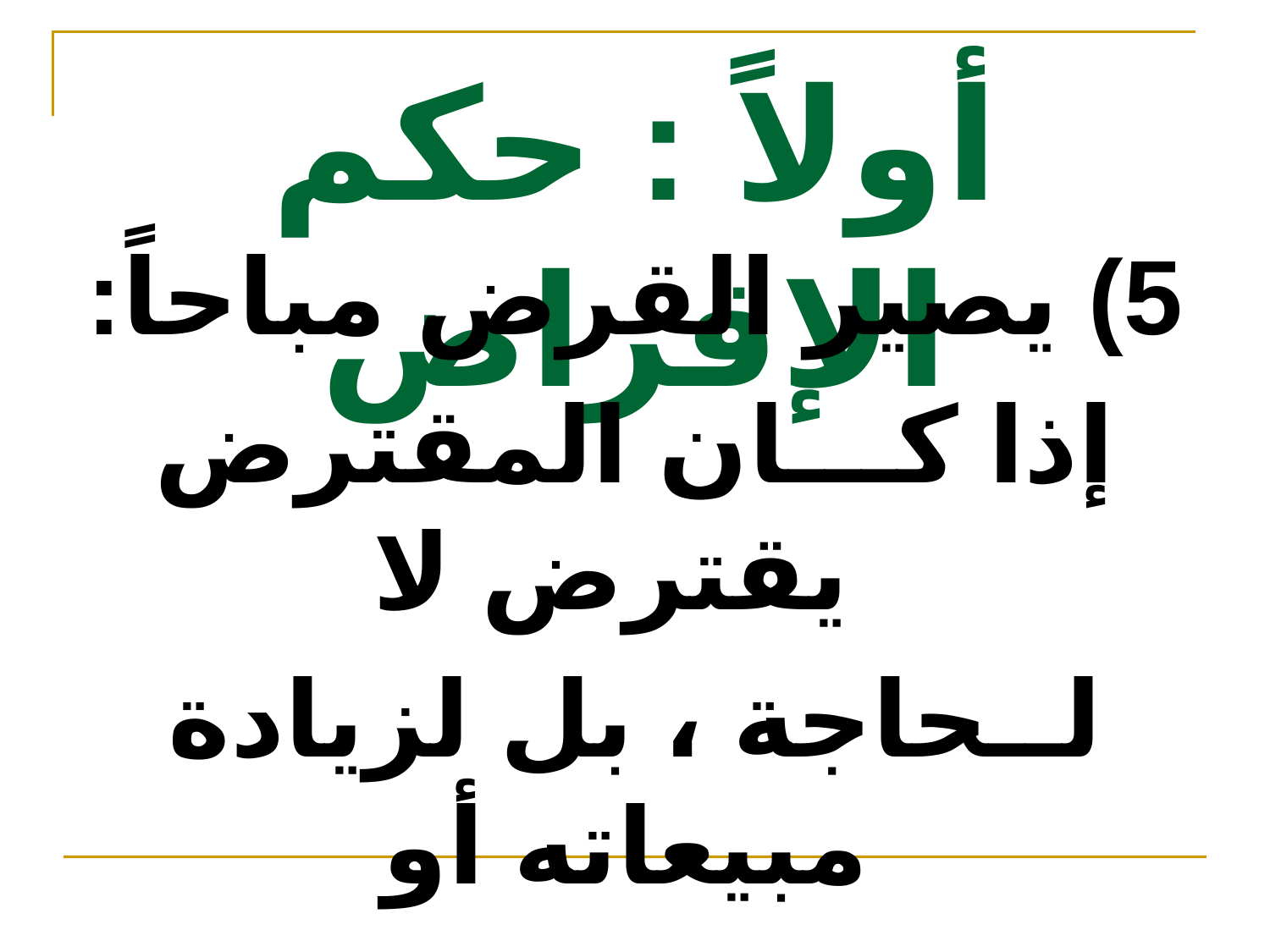

# أولاً : حكم الإقراض
5) يصير القرض مباحاً:
إذا كـــان المقترض يقترض لا
لــحاجة ، بل لزيادة مبيعاته أو
توســـــــــــــــــيع تجارته مثلاً